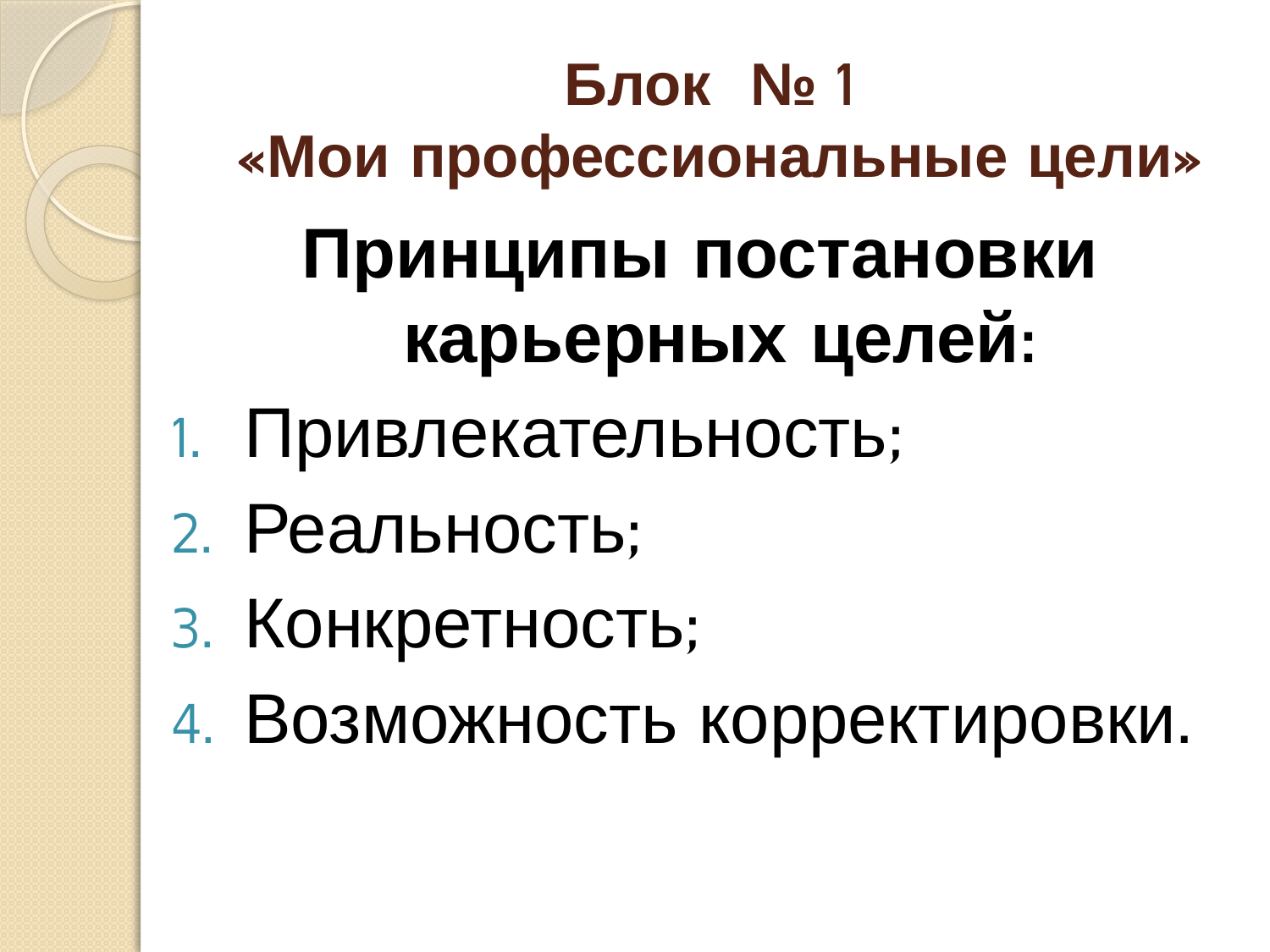

# Блок  № 1 «Мои профессиональные цели»
Принципы постановки карьерных целей:
Привлекательность;
Реальность;
Конкретность;
Возможность корректировки.